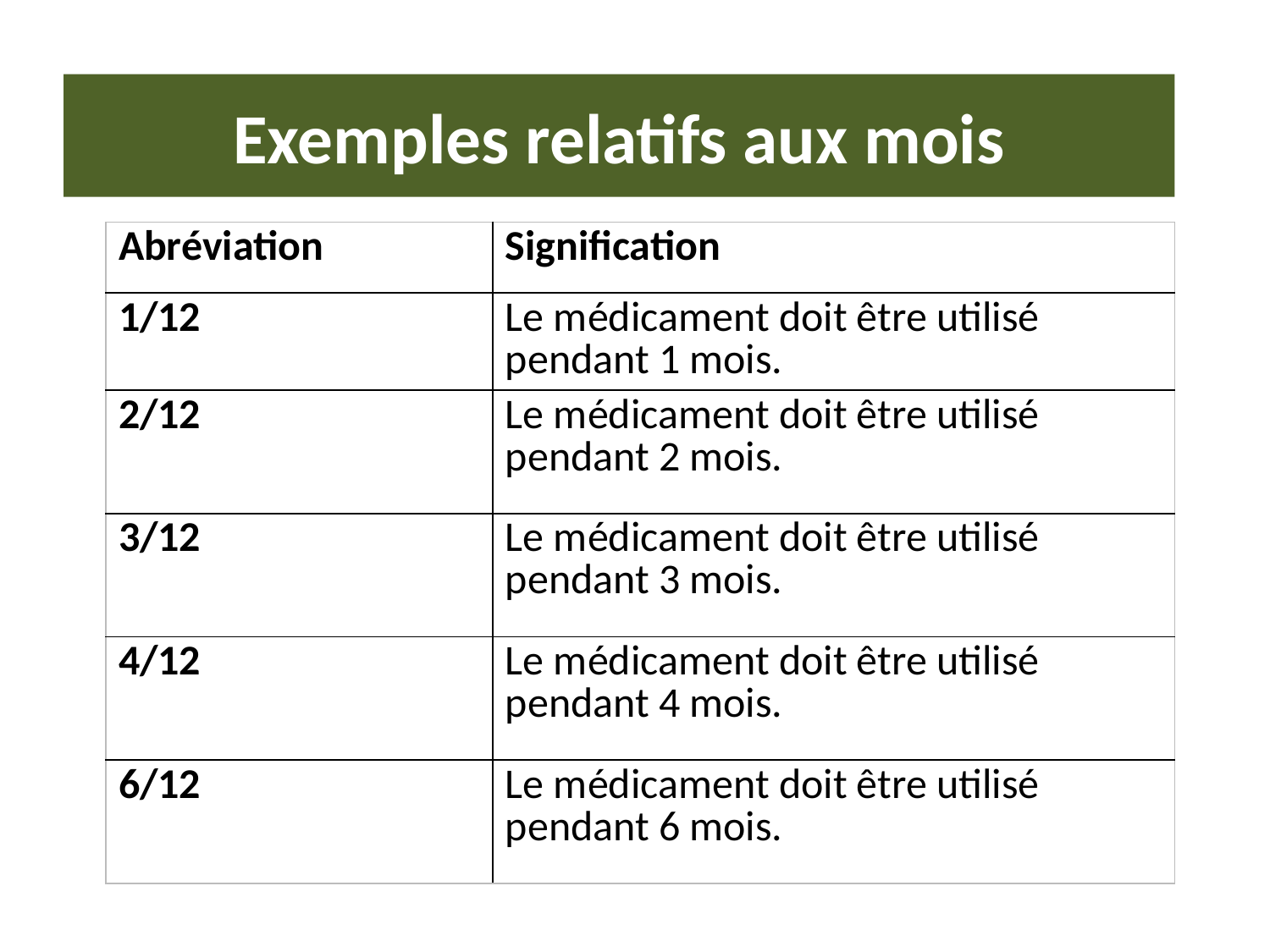

# Exemples relatifs aux mois
| Abréviation | Signification |
| --- | --- |
| 1/12 | Le médicament doit être utilisé pendant 1 mois. |
| 2/12 | Le médicament doit être utilisé pendant 2 mois. |
| 3/12 | Le médicament doit être utilisé pendant 3 mois. |
| 4/12 | Le médicament doit être utilisé pendant 4 mois. |
| 6/12 | Le médicament doit être utilisé pendant 6 mois. |